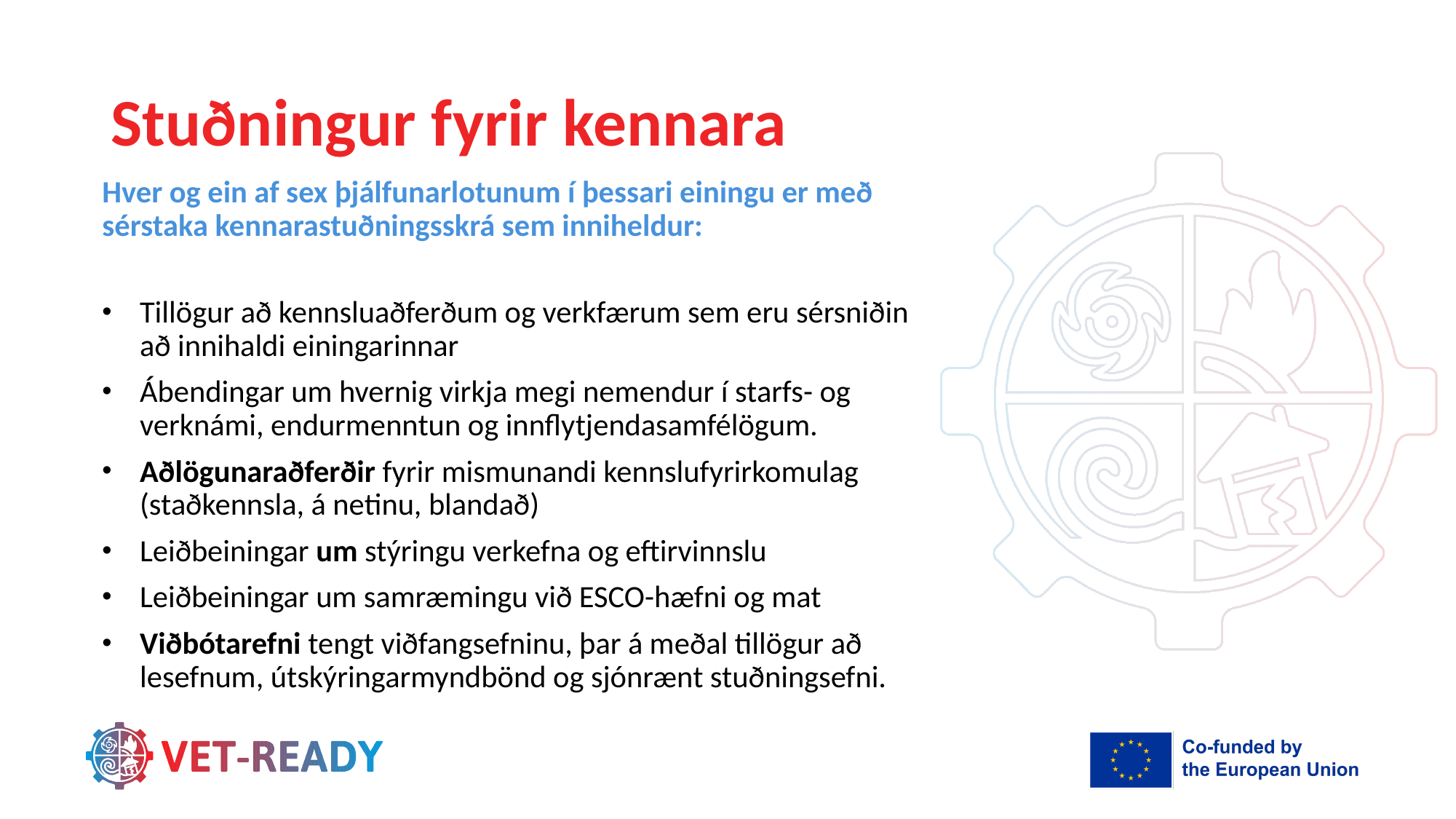

# Stuðningur fyrir kennara
Hver og ein af sex þjálfunarlotunum í þessari einingu er með sérstaka kennarastuðningsskrá sem inniheldur:

Tillögur að kennsluaðferðum og verkfærum sem eru sérsniðin að innihaldi einingarinnar
Ábendingar um hvernig virkja megi nemendur í starfs- og verknámi, endurmenntun og innflytjendasamfélögum.
Aðlögunaraðferðir fyrir mismunandi kennslufyrirkomulag (staðkennsla, á netinu, blandað)
Leiðbeiningar um stýringu verkefna og eftirvinnslu
Leiðbeiningar um samræmingu við ESCO-hæfni og mat
Viðbótarefni tengt viðfangsefninu, þar á meðal tillögur að lesefnum, útskýringarmyndbönd og sjónrænt stuðningsefni.